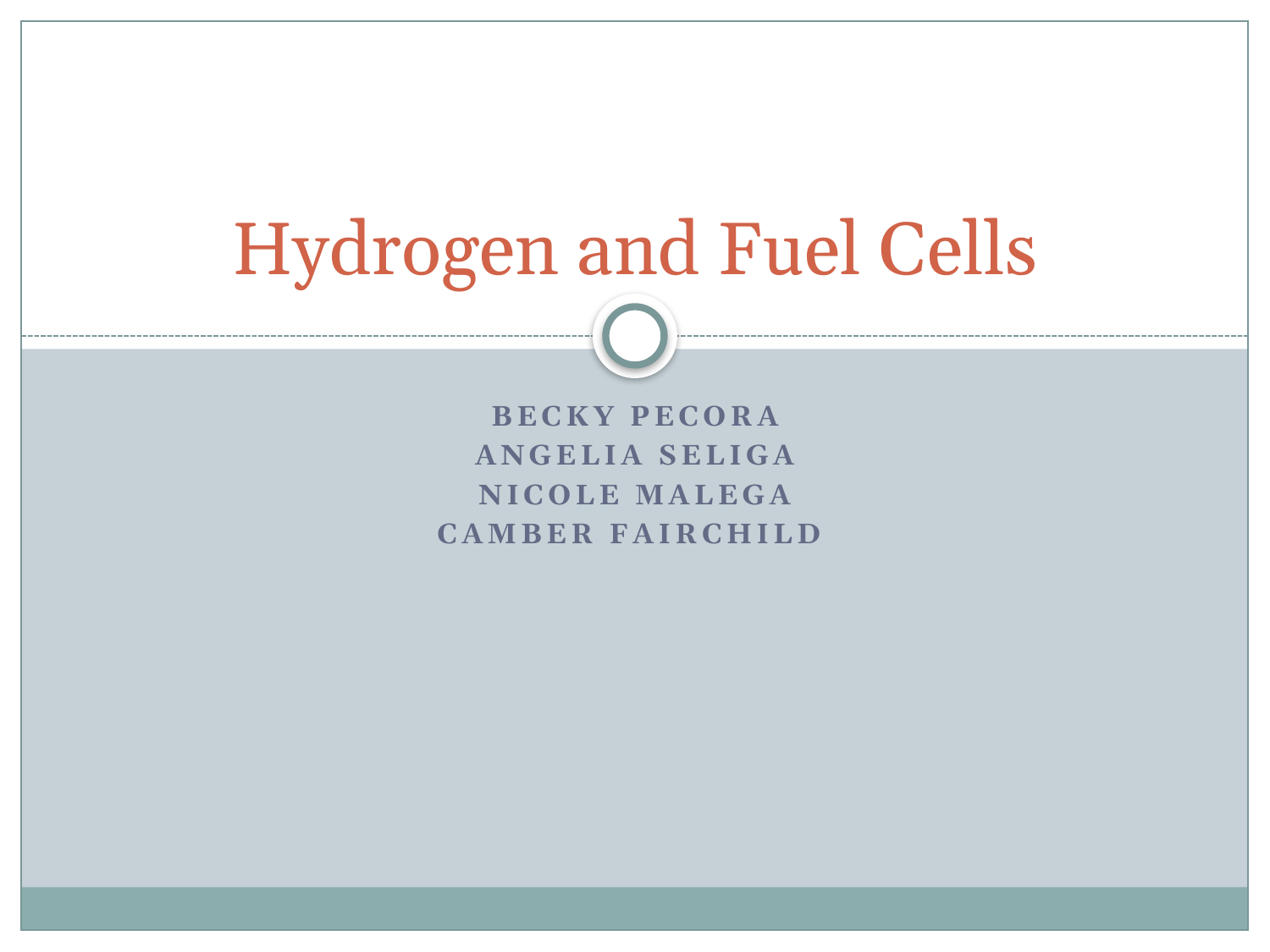

# Hydrogen and Fuel Cells
Becky Pecora
Angelia Seliga
Nicole Malega
Camber Fairchild